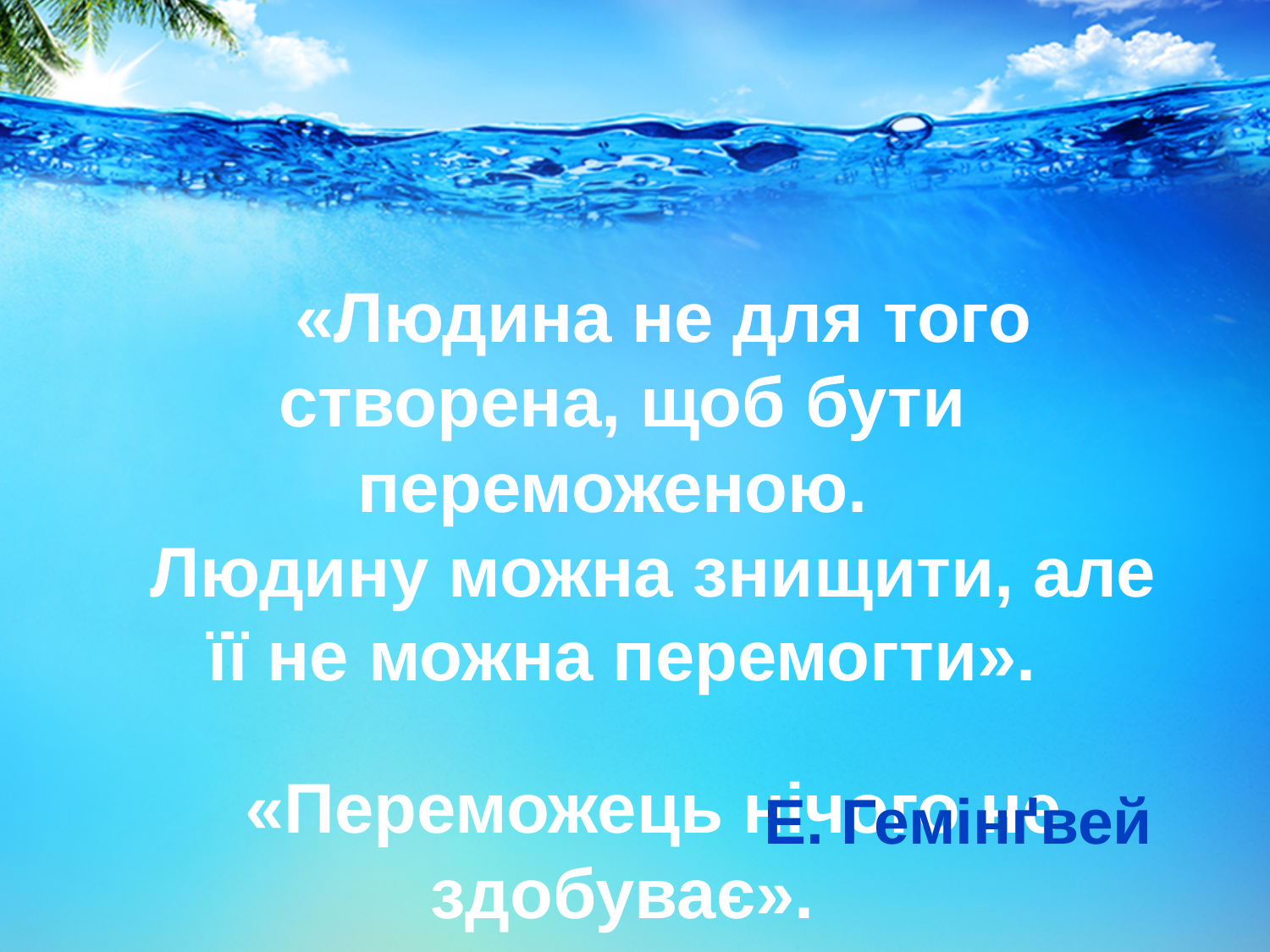

«Людина не для того створена, щоб бути переможеною.
Людину можна знищити, але її не можна перемогти».

«Переможець нічого не здобуває».
Е. Гемінґвей